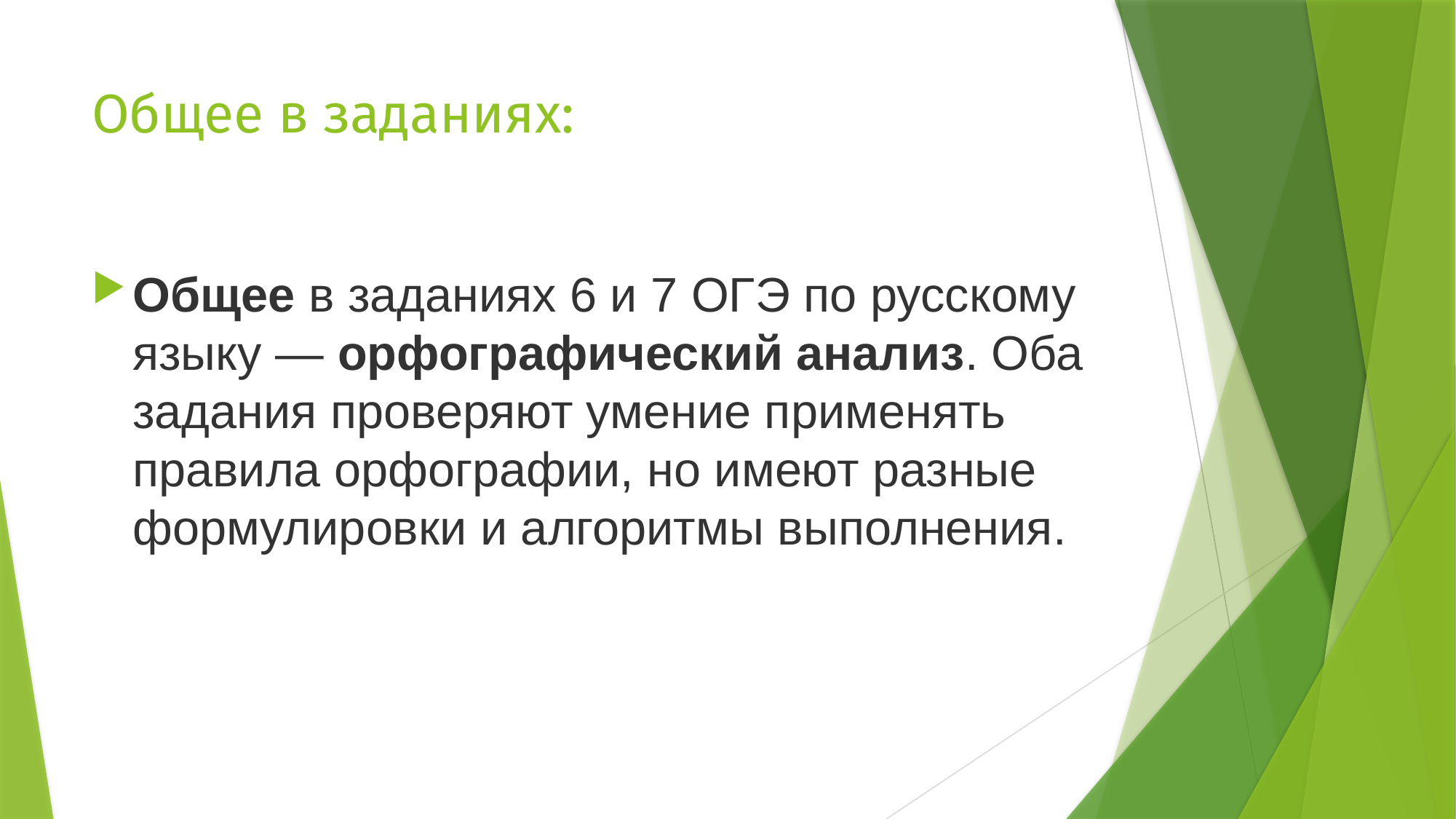

# Общее в заданиях:
Общее в заданиях 6 и 7 ОГЭ по русскому языку — орфографический анализ. Оба задания проверяют умение применять правила орфографии, но имеют разные формулировки и алгоритмы выполнения.